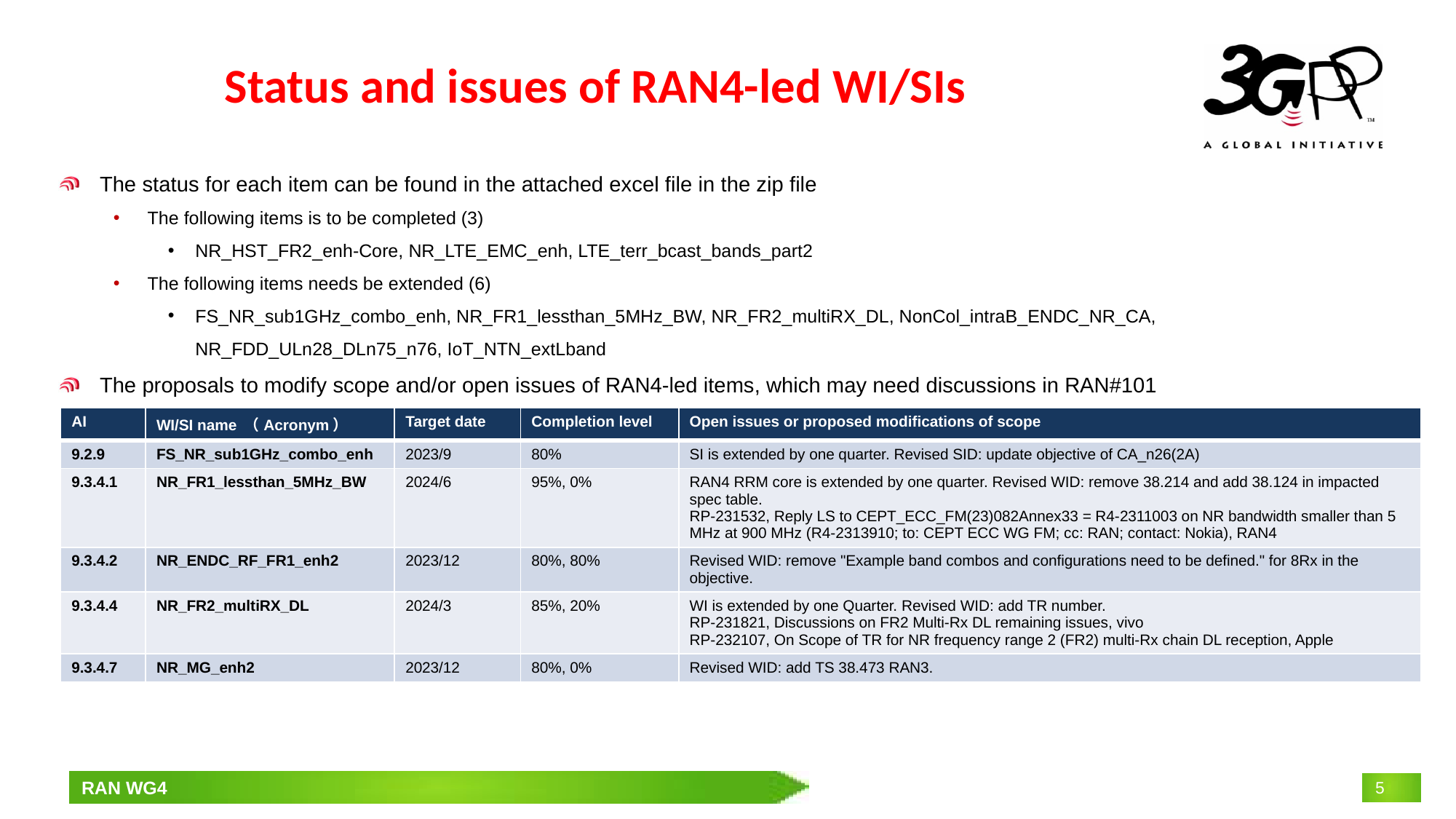

# Status and issues of RAN4-led WI/SIs
The status for each item can be found in the attached excel file in the zip file
The following items is to be completed (3)
NR_HST_FR2_enh-Core, NR_LTE_EMC_enh, LTE_terr_bcast_bands_part2
The following items needs be extended (6)
FS_NR_sub1GHz_combo_enh, NR_FR1_lessthan_5MHz_BW, NR_FR2_multiRX_DL, NonCol_intraB_ENDC_NR_CA, NR_FDD_ULn28_DLn75_n76, IoT_NTN_extLband
The proposals to modify scope and/or open issues of RAN4-led items, which may need discussions in RAN#101
| AI | WI/SI name （Acronym） | Target date | Completion level | Open issues or proposed modifications of scope |
| --- | --- | --- | --- | --- |
| 9.2.9 | FS\_NR\_sub1GHz\_combo\_enh | 2023/9 | 80% | SI is extended by one quarter. Revised SID: update objective of CA\_n26(2A) |
| 9.3.4.1 | NR\_FR1\_lessthan\_5MHz\_BW | 2024/6 | 95%, 0% | RAN4 RRM core is extended by one quarter. Revised WID: remove 38.214 and add 38.124 in impacted spec table. RP-231532, Reply LS to CEPT\_ECC\_FM(23)082Annex33 = R4-2311003 on NR bandwidth smaller than 5 MHz at 900 MHz (R4-2313910; to: CEPT ECC WG FM; cc: RAN; contact: Nokia), RAN4 |
| 9.3.4.2 | NR\_ENDC\_RF\_FR1\_enh2 | 2023/12 | 80%, 80% | Revised WID: remove "Example band combos and configurations need to be defined." for 8Rx in the objective. |
| 9.3.4.4 | NR\_FR2\_multiRX\_DL | 2024/3 | 85%, 20% | WI is extended by one Quarter. Revised WID: add TR number. RP-231821, Discussions on FR2 Multi-Rx DL remaining issues, vivo RP-232107, On Scope of TR for NR frequency range 2 (FR2) multi-Rx chain DL reception, Apple |
| 9.3.4.7 | NR\_MG\_enh2 | 2023/12 | 80%, 0% | Revised WID: add TS 38.473 RAN3. |